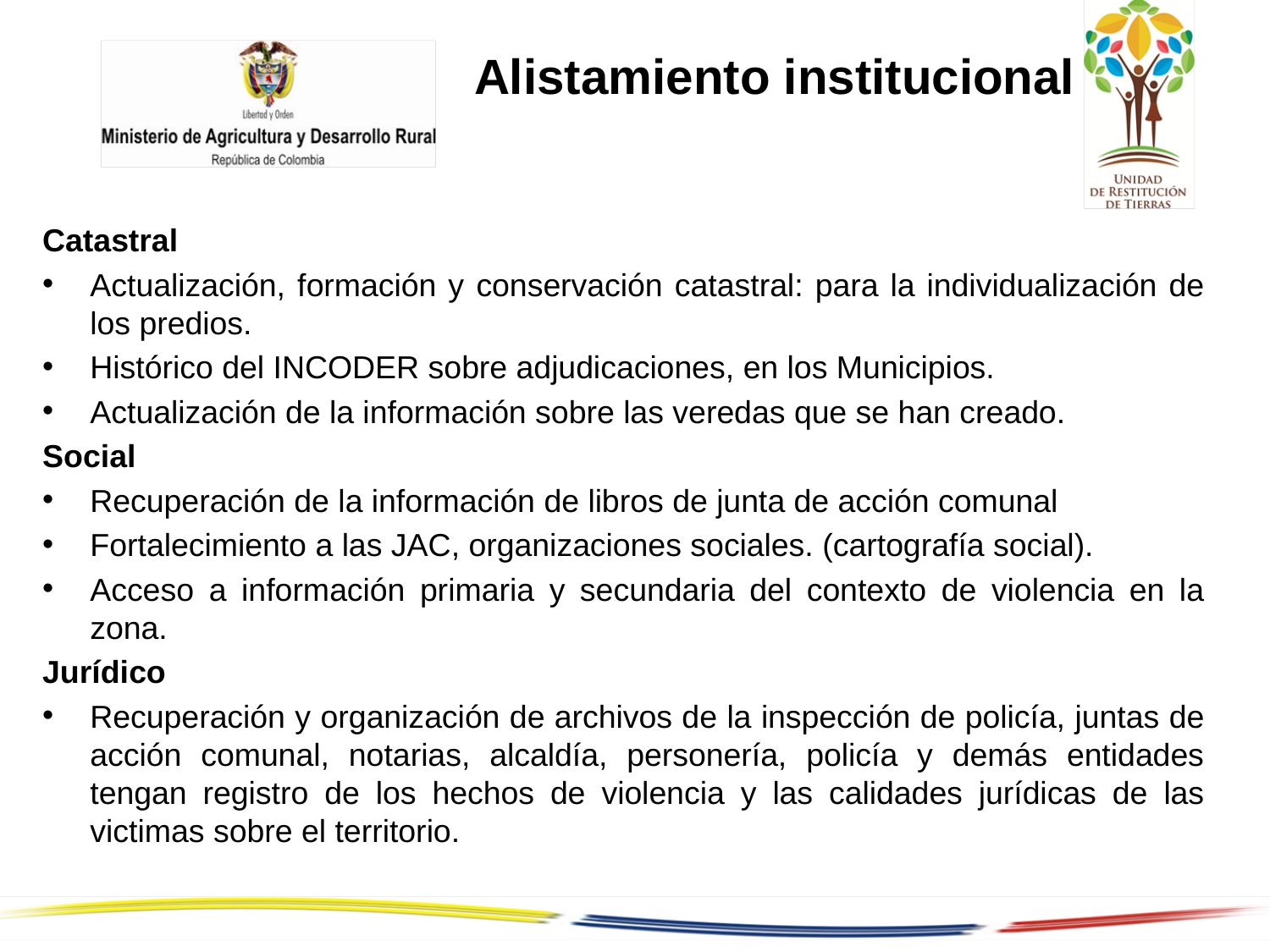

Alistamiento institucional

Catastral
Actualización, formación y conservación catastral: para la individualización de los predios.
Histórico del INCODER sobre adjudicaciones, en los Municipios.
Actualización de la información sobre las veredas que se han creado.
Social
Recuperación de la información de libros de junta de acción comunal
Fortalecimiento a las JAC, organizaciones sociales. (cartografía social).
Acceso a información primaria y secundaria del contexto de violencia en la zona.
Jurídico
Recuperación y organización de archivos de la inspección de policía, juntas de acción comunal, notarias, alcaldía, personería, policía y demás entidades tengan registro de los hechos de violencia y las calidades jurídicas de las victimas sobre el territorio.